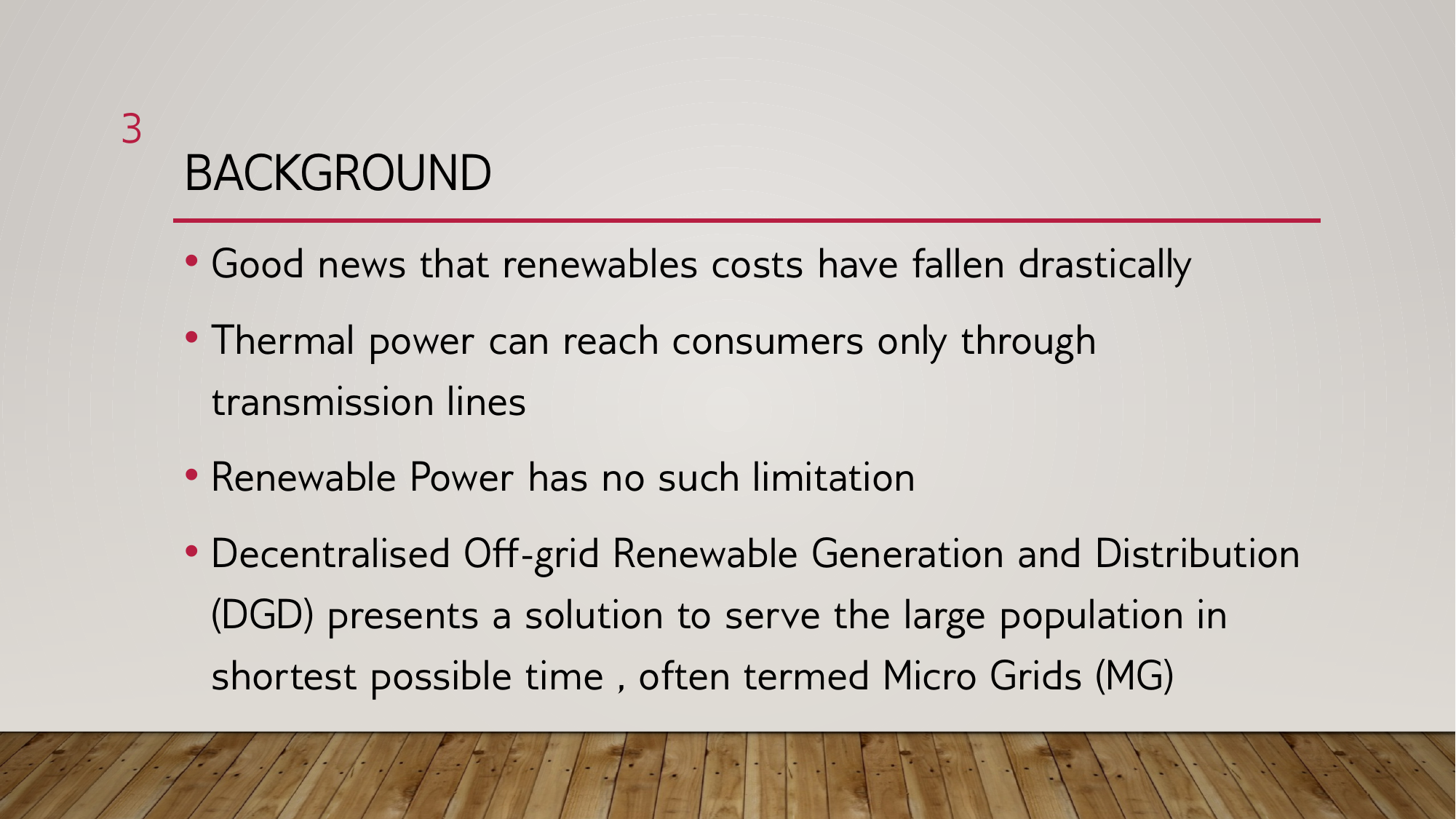

# BACKGROUND
3
Good news that renewables costs have fallen drastically
Thermal power can reach consumers only through transmission lines
Renewable Power has no such limitation
Decentralised Off-grid Renewable Generation and Distribution (DGD) presents a solution to serve the large population in shortest possible time , often termed Micro Grids (MG)